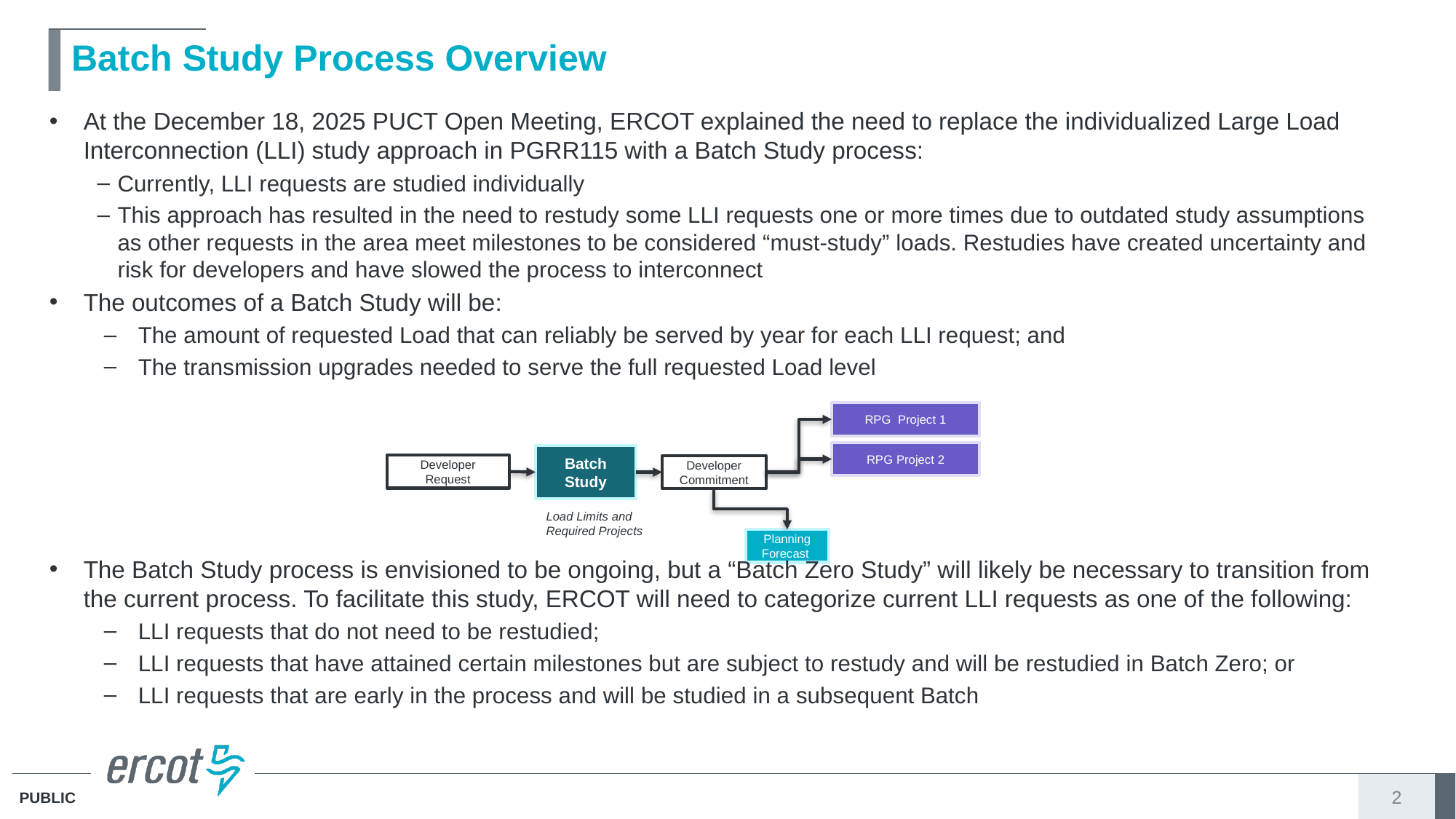

# Batch Study Process Overview
At the December 18, 2025 PUCT Open Meeting, ERCOT explained the need to replace the individualized Large Load Interconnection (LLI) study approach in PGRR115 with a Batch Study process:
Currently, LLI requests are studied individually
This approach has resulted in the need to restudy some LLI requests one or more times due to outdated study assumptions as other requests in the area meet milestones to be considered “must-study” loads. Restudies have created uncertainty and risk for developers and have slowed the process to interconnect
The outcomes of a Batch Study will be:
The amount of requested Load that can reliably be served by year for each LLI request; and
The transmission upgrades needed to serve the full requested Load level

The Batch Study process is envisioned to be ongoing, but a “Batch Zero Study” will likely be necessary to transition from the current process. To facilitate this study, ERCOT will need to categorize current LLI requests as one of the following:
LLI requests that do not need to be restudied;
LLI requests that have attained certain milestones but are subject to restudy and will be restudied in Batch Zero; or
LLI requests that are early in the process and will be studied in a subsequent Batch
RPG  Project 1
RPG Project 2
Batch Study
Developer Request
Developer Commitment
Load Limits and Required Projects
Planning
Forecast
2